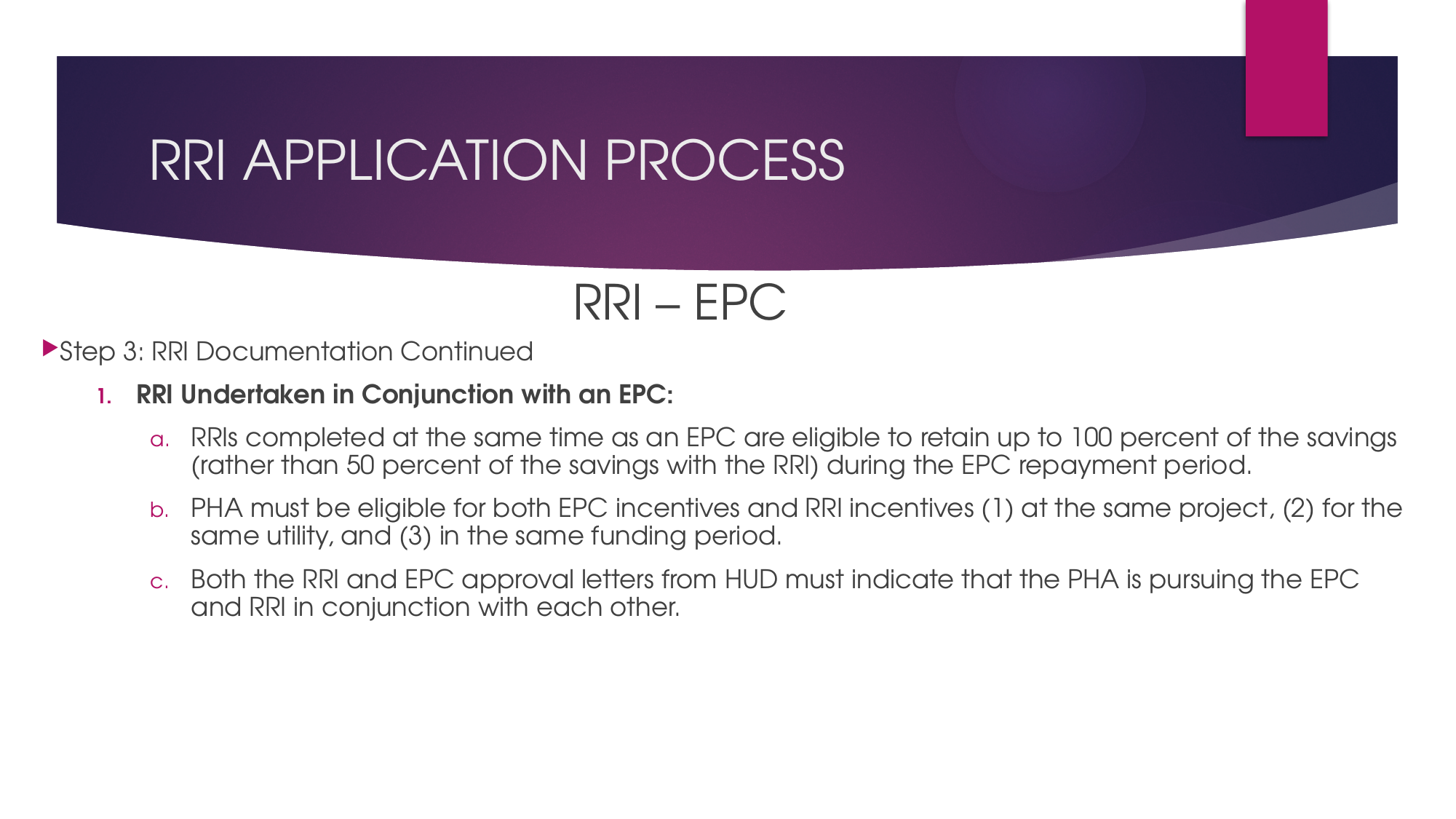

# RRI APPLICATION PROCESS
RRI – EPC
Step 3: RRI Documentation Continued
RRI Undertaken in Conjunction with an EPC:
RRIs completed at the same time as an EPC are eligible to retain up to 100 percent of the savings (rather than 50 percent of the savings with the RRI) during the EPC repayment period.
PHA must be eligible for both EPC incentives and RRI incentives (1) at the same project, (2) for the same utility, and (3) in the same funding period.
Both the RRI and EPC approval letters from HUD must indicate that the PHA is pursuing the EPC and RRI in conjunction with each other.